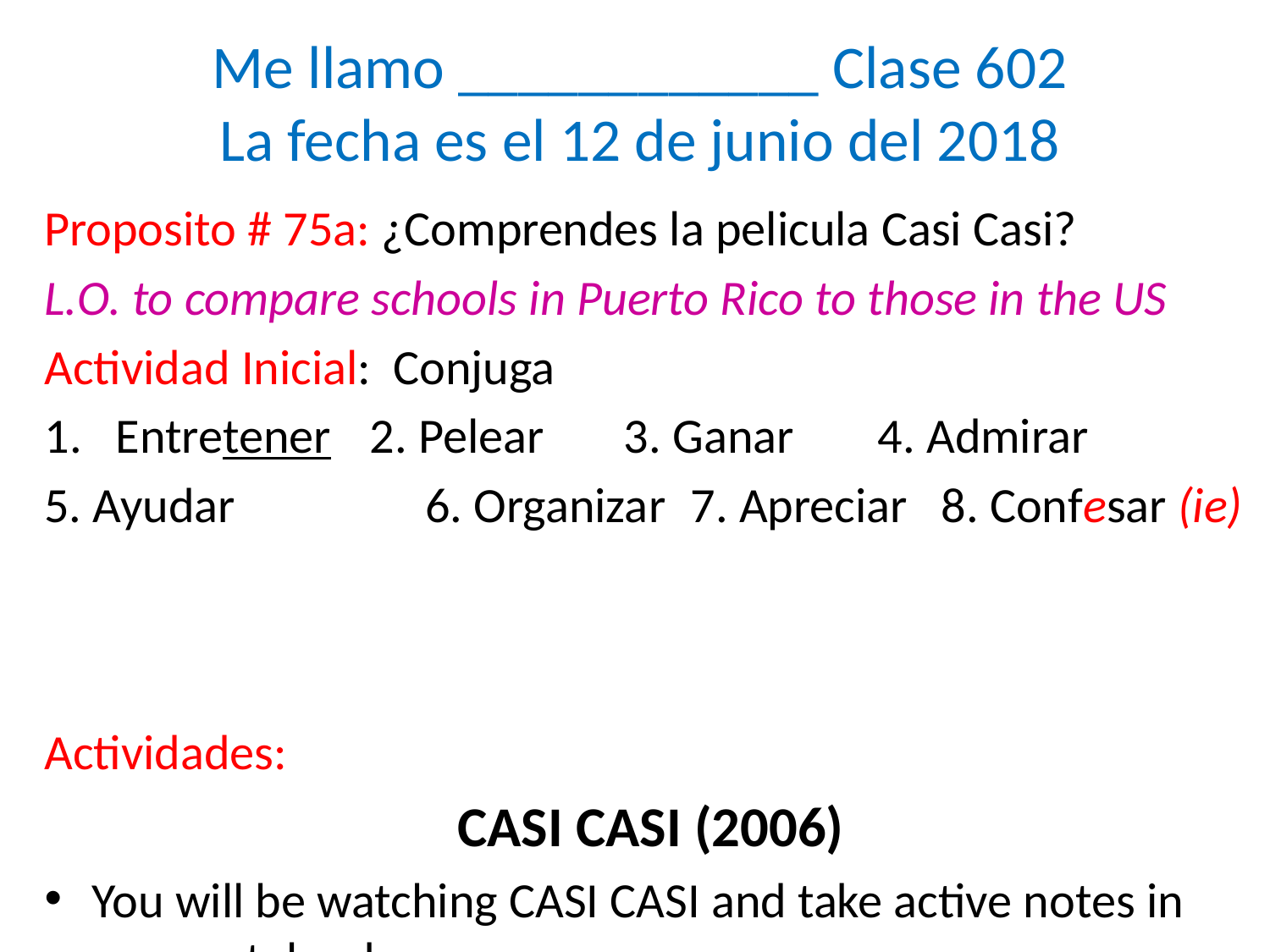

# Me llamo ____________ Clase 602 La fecha es el 12 de junio del 2018
Proposito # 75a: ¿Comprendes la pelicula Casi Casi?
L.O. to compare schools in Puerto Rico to those in the US
Actividad Inicial:  Conjuga
Entretener	2. Pelear	3. Ganar	4. Admirar
5. Ayudar		6. Organizar	 7. Apreciar   8. Confesar (ie)
Actividades:
CASI CASI (2006)
You will be watching CASI CASI and take active notes in your notebook.
Tarea # 75a: In the CASI CASI packet, complete p.3, p. 4 ( up to 3.2), p.5 Comprension (1-3)